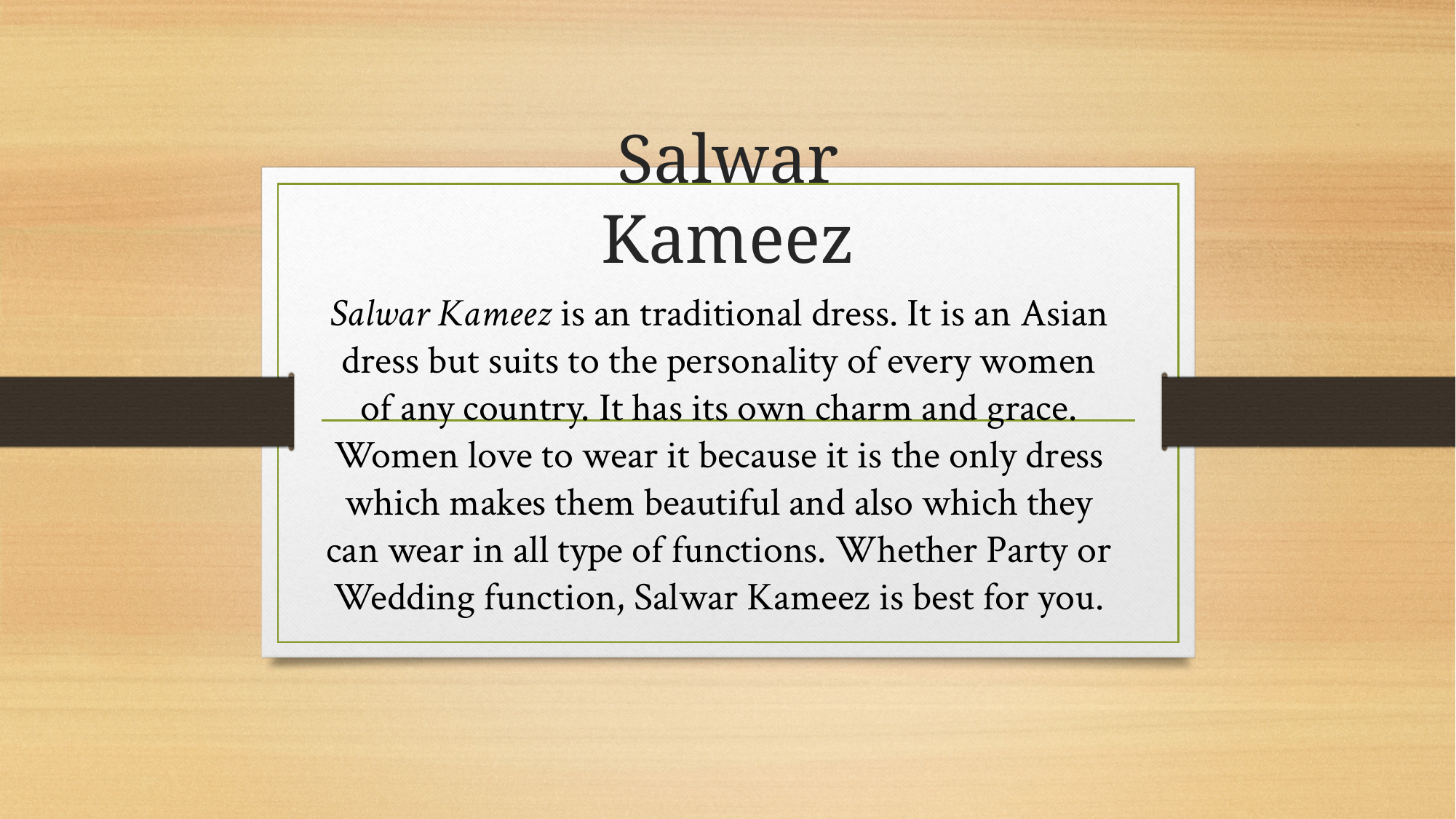

# Salwar Kameez
Salwar Kameez is an traditional dress. It is an Asian dress but suits to the personality of every women of any country. It has its own charm and grace. Women love to wear it because it is the only dress which makes them beautiful and also which they can wear in all type of functions. Whether Party or Wedding function, Salwar Kameez is best for you.